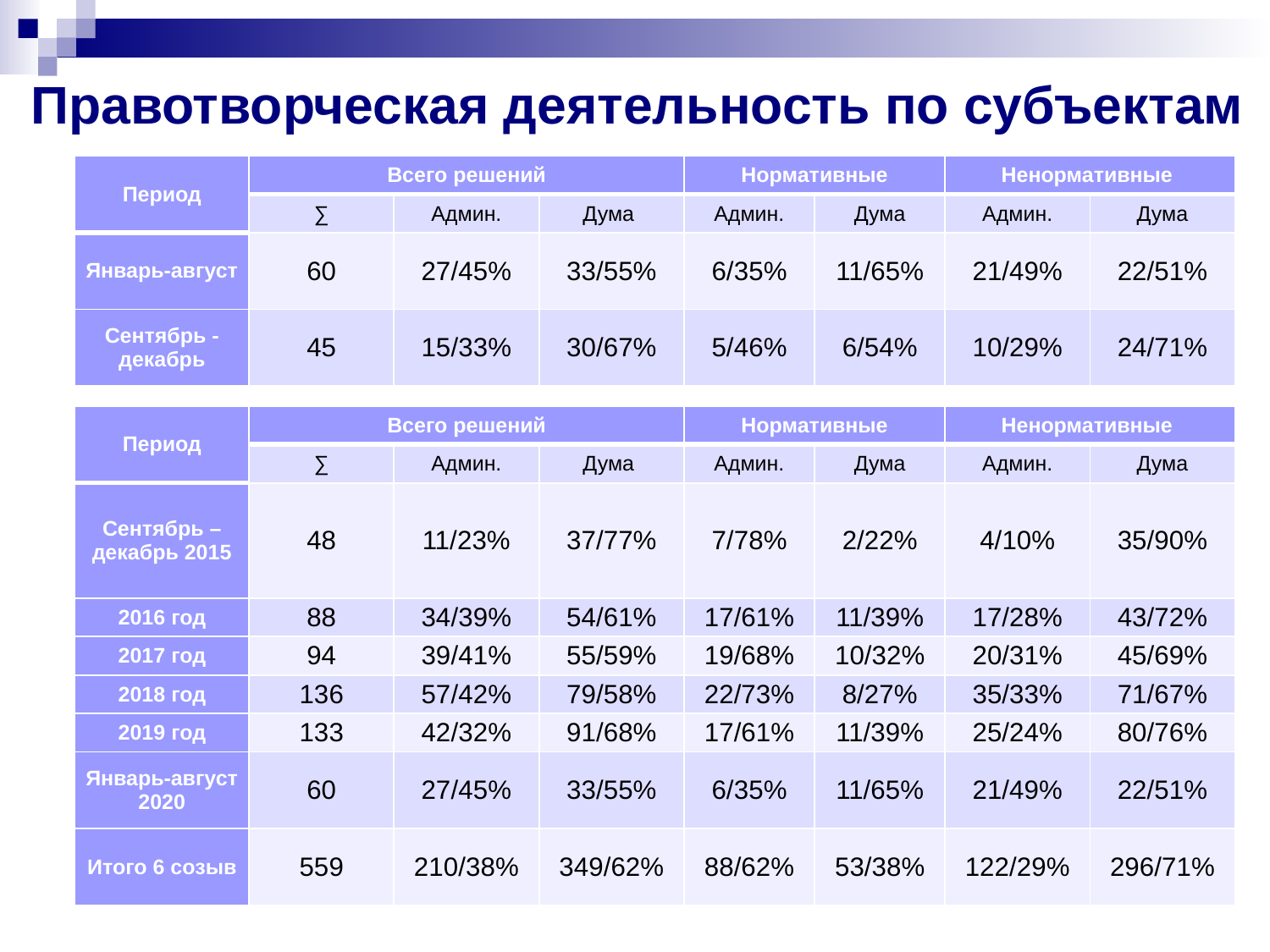

# Правотворческая деятельность по субъектам
| Период | Всего решений |  |  | Нормативные |  | Ненормативные |  |
| --- | --- | --- | --- | --- | --- | --- | --- |
|  | ∑ | Админ. | Дума | Админ. | Дума | Админ. | Дума |
| Январь-август | 60 | 27/45% | 33/55% | 6/35% | 11/65% | 21/49% | 22/51% |
| Сентябрь - декабрь | 45 | 15/33% | 30/67% | 5/46% | 6/54% | 10/29% | 24/71% |
| Период | Всего решений |  |  | Нормативные |  | Ненормативные |  |
| --- | --- | --- | --- | --- | --- | --- | --- |
|  | ∑ | Админ. | Дума | Админ. | Дума | Админ. | Дума |
| Сентябрь – декабрь 2015 | 48 | 11/23% | 37/77% | 7/78% | 2/22% | 4/10% | 35/90% |
| 2016 год | 88 | 34/39% | 54/61% | 17/61% | 11/39% | 17/28% | 43/72% |
| 2017 год | 94 | 39/41% | 55/59% | 19/68% | 10/32% | 20/31% | 45/69% |
| 2018 год | 136 | 57/42% | 79/58% | 22/73% | 8/27% | 35/33% | 71/67% |
| 2019 год | 133 | 42/32% | 91/68% | 17/61% | 11/39% | 25/24% | 80/76% |
| Январь-август 2020 | 60 | 27/45% | 33/55% | 6/35% | 11/65% | 21/49% | 22/51% |
| Итого 6 созыв | 559 | 210/38% | 349/62% | 88/62% | 53/38% | 122/29% | 296/71% |